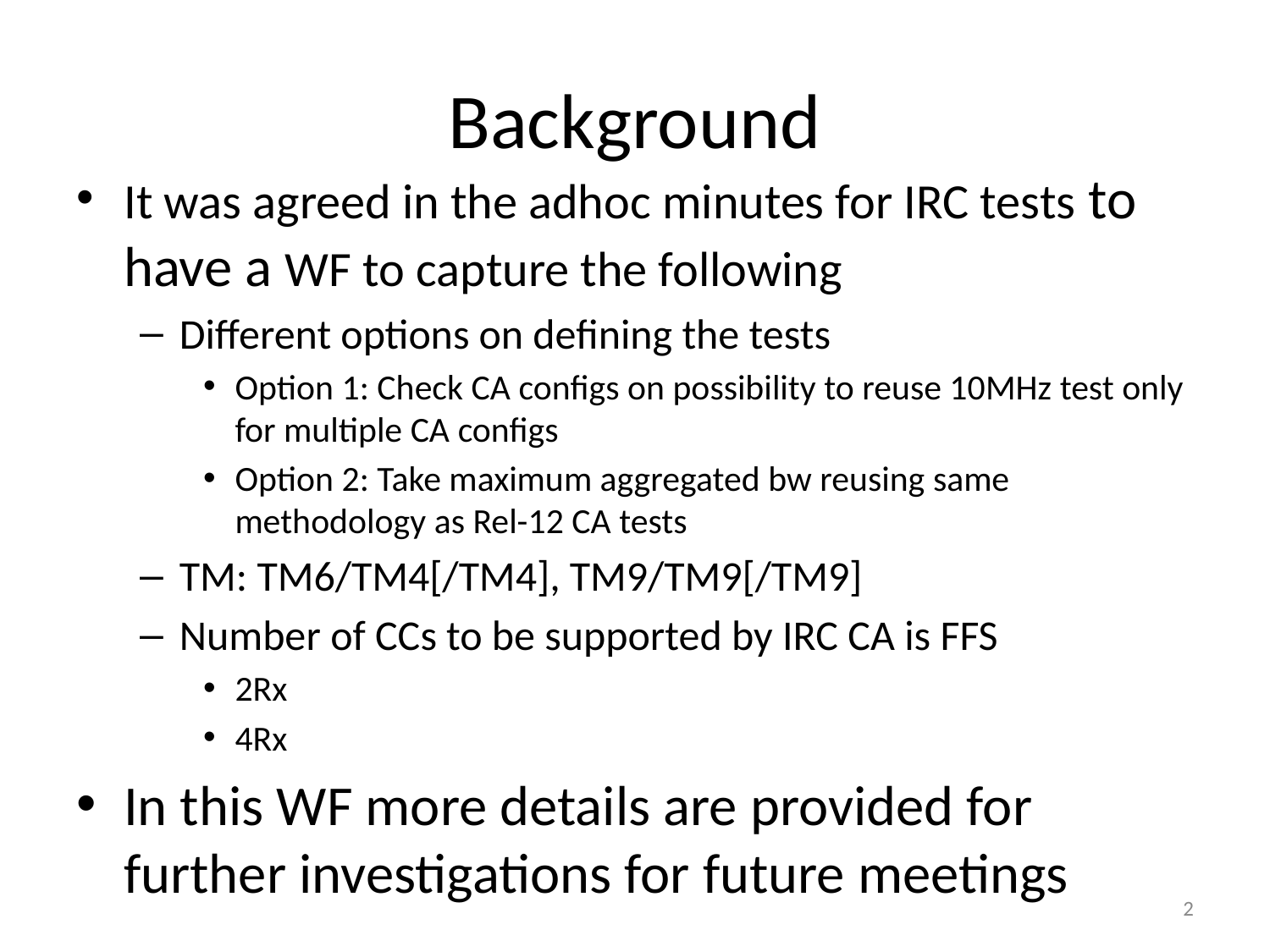

# Background
It was agreed in the adhoc minutes for IRC tests to have a WF to capture the following
Different options on defining the tests
Option 1: Check CA configs on possibility to reuse 10MHz test only for multiple CA configs
Option 2: Take maximum aggregated bw reusing same methodology as Rel-12 CA tests
TM: TM6/TM4[/TM4], TM9/TM9[/TM9]
Number of CCs to be supported by IRC CA is FFS
2Rx
4Rx
In this WF more details are provided for further investigations for future meetings

2